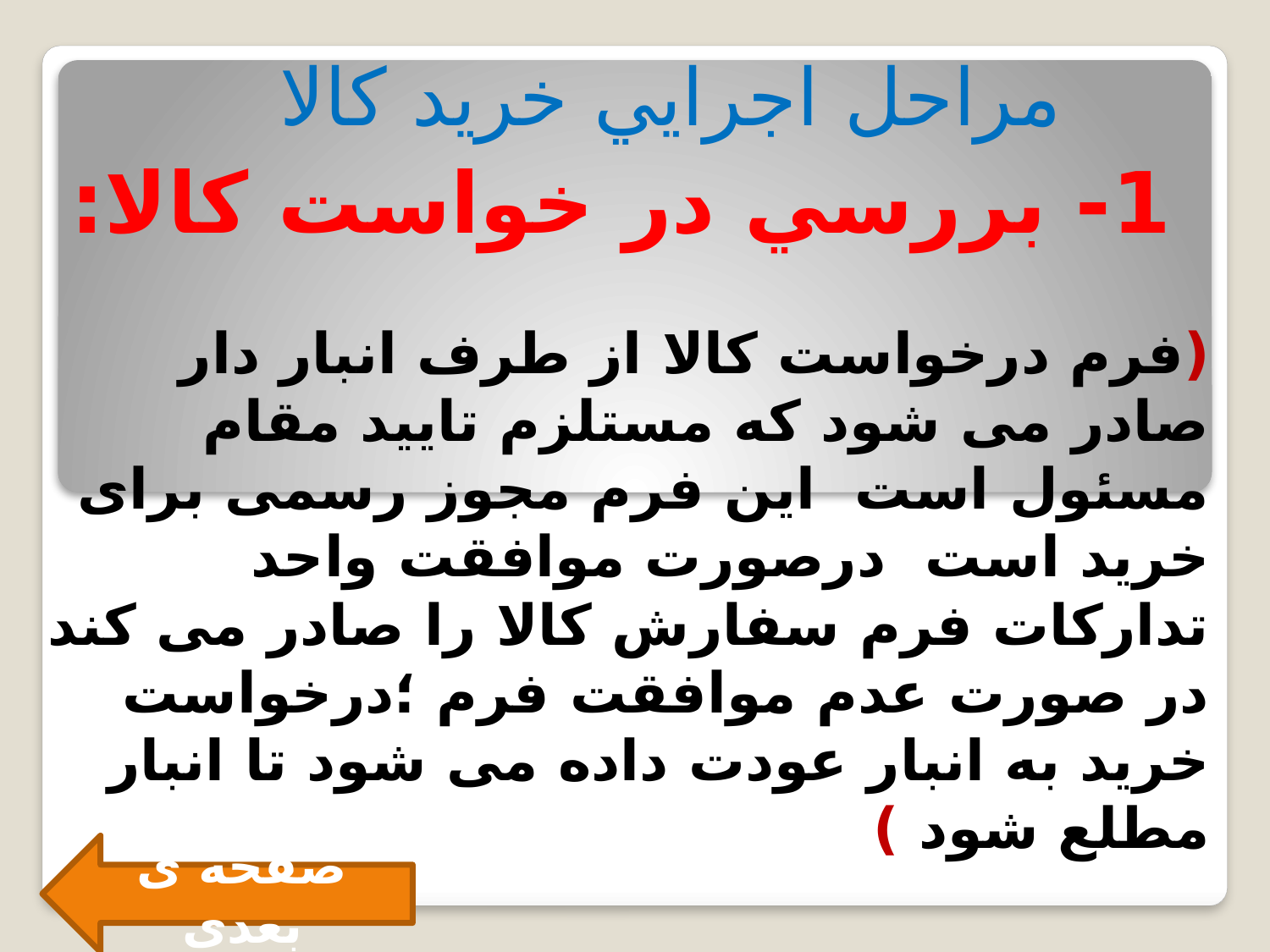

# مراحل اجرايي خريد كالا
  1- بررسي در خواست كالا:

(فرم درخواست کالا از طرف انبار دار صادر می شود که مستلزم تایید مقام مسئول است  این فرم مجوز رسمی برای خرید است  درصورت موافقت واحد تدارکات فرم سفارش کالا را صادر می کند در صورت عدم موافقت فرم ؛درخواست خرید به انبار عودت داده می شود تا انبار مطلع شود )

صفحه ی بعدی